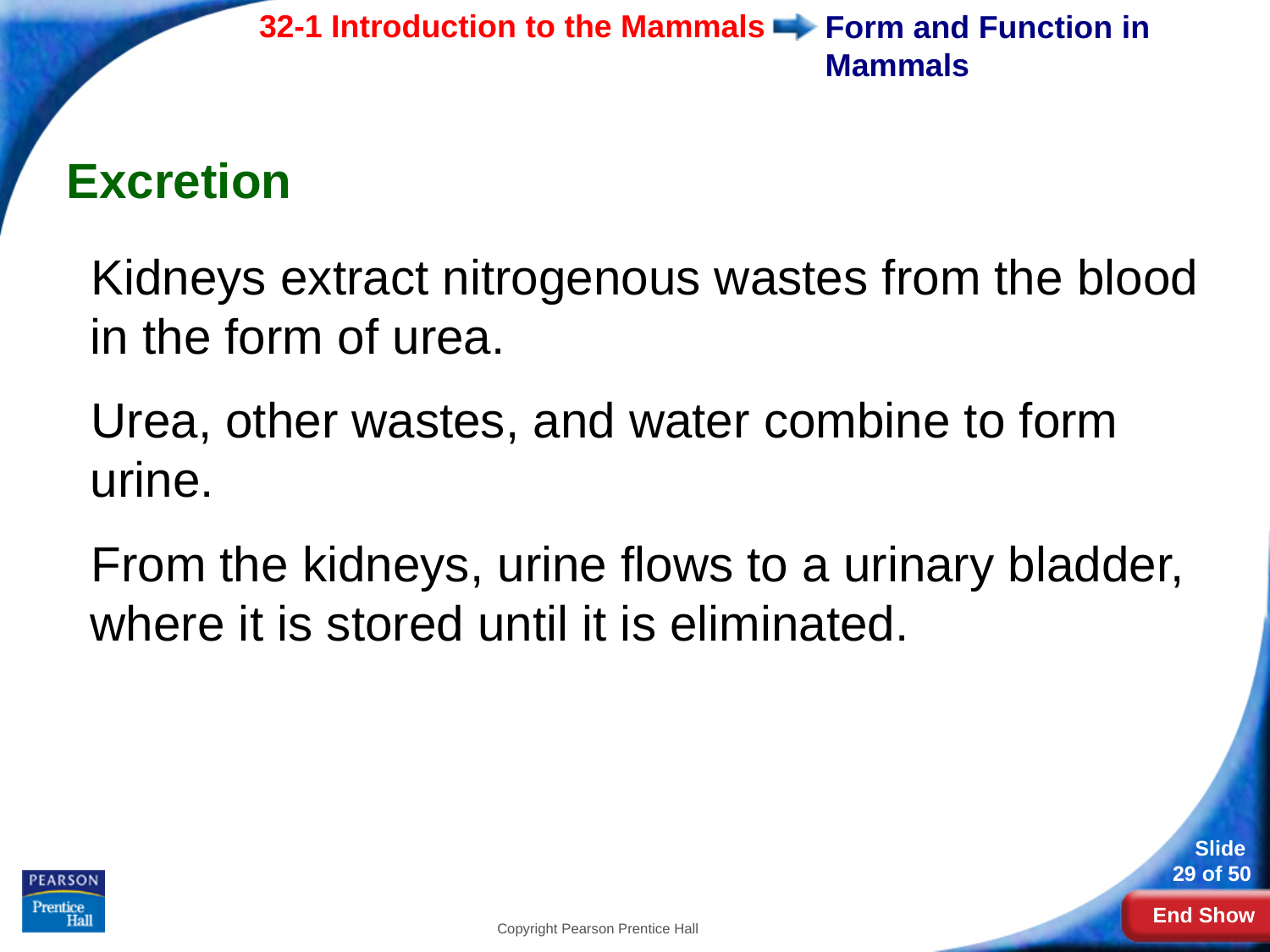

# Form and Function in Mammals
Excretion
Kidneys extract nitrogenous wastes from the blood in the form of urea.
Urea, other wastes, and water combine to form urine.
From the kidneys, urine flows to a urinary bladder, where it is stored until it is eliminated.
Copyright Pearson Prentice Hall